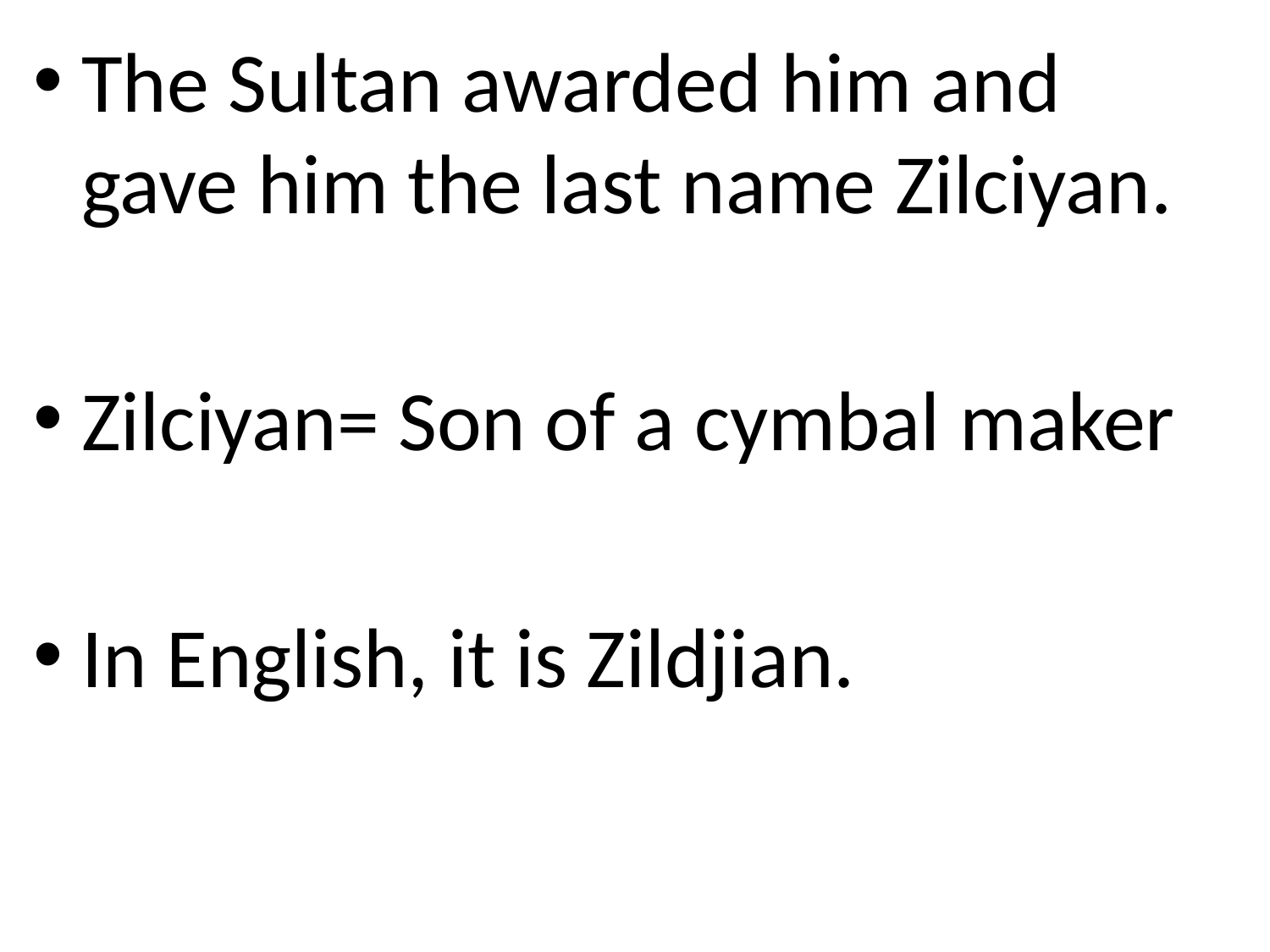

The Sultan awarded him and gave him the last name Zilciyan.

Zilciyan= Son of a cymbal maker

In English, it is Zildjian.